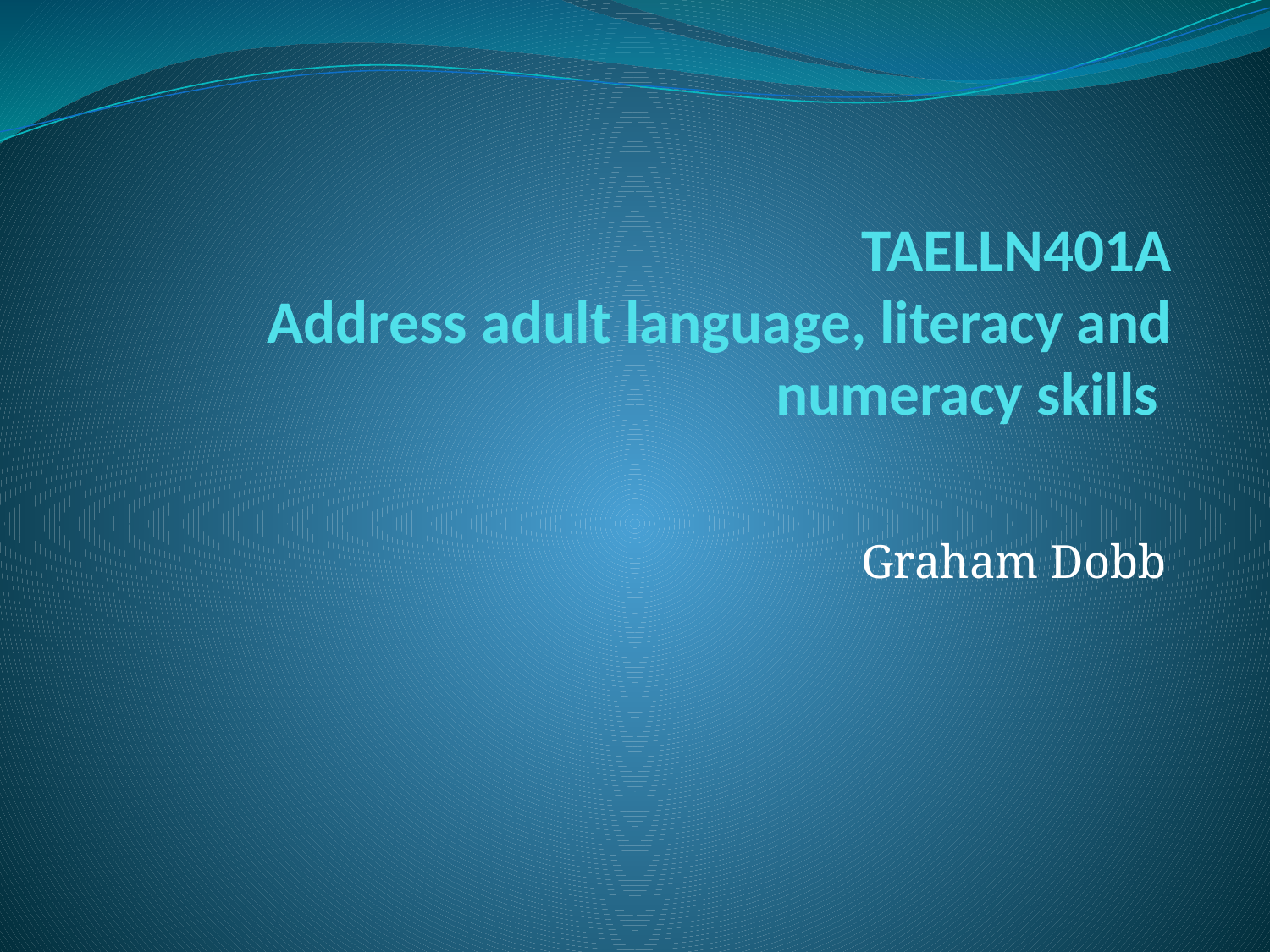

# TAELLN401A Address adult language, literacy and numeracy skills
Graham Dobb